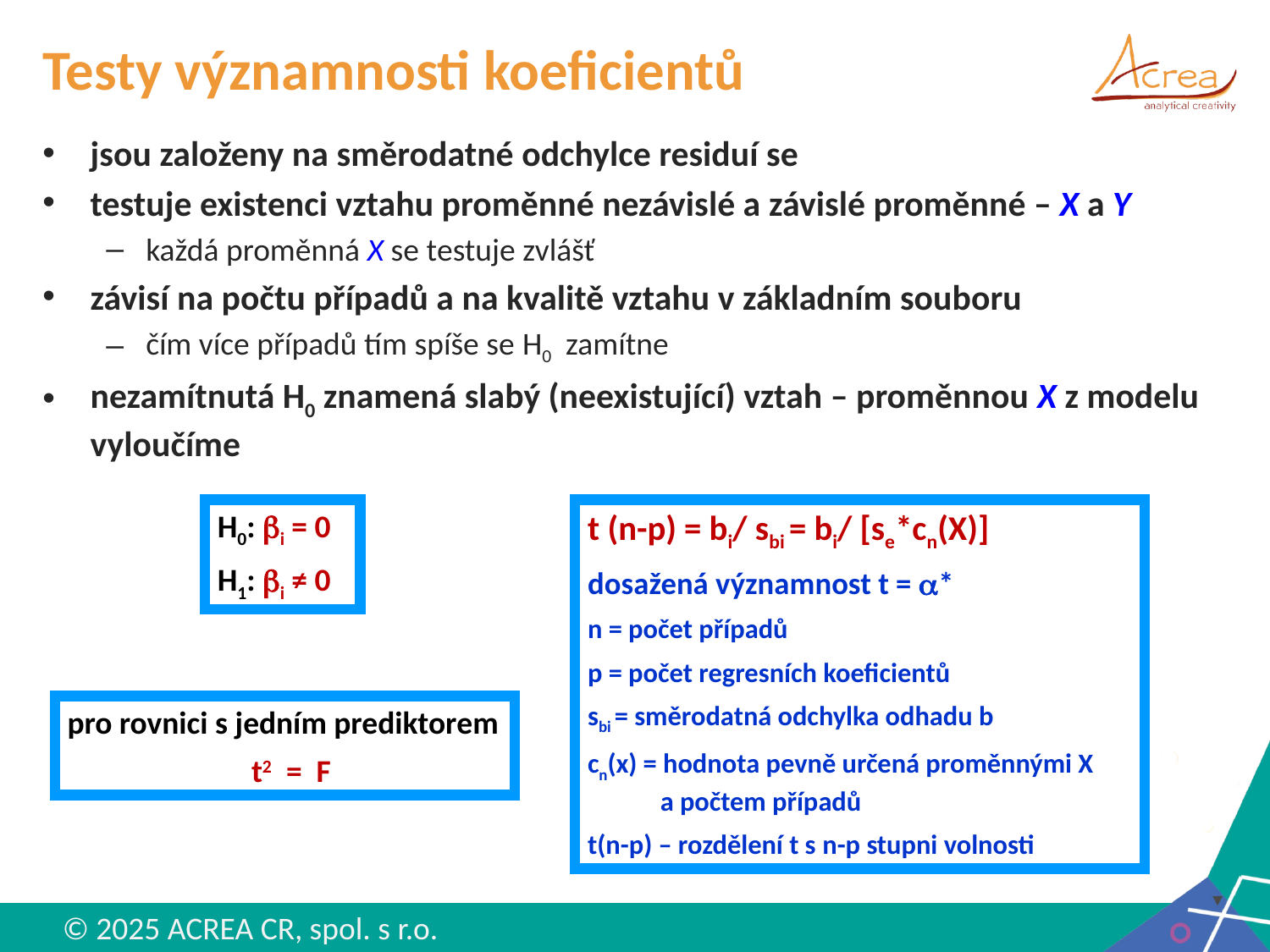

# Testy významnosti koeficientů
jsou založeny na směrodatné odchylce residuí se
testuje existenci vztahu proměnné nezávislé a závislé proměnné – X a Y
každá proměnná X se testuje zvlášť
závisí na počtu případů a na kvalitě vztahu v základním souboru
čím více případů tím spíše se H0  zamítne
nezamítnutá H0 znamená slabý (neexistující) vztah – proměnnou X z modelu vyloučíme

H0: βi = 0
H1: βi ≠ 0
t (n-p) = bi/ sbi = bi/ [se*cn(X)]
dosažená významnost t = α*
n = počet případů
p = počet regresních koeficientů
sbi = směrodatná odchylka odhadu b
cn(x) = hodnota pevně určená proměnnými X      a počtem případů
t(n-p) – rozdělení t s n-p stupni volnosti
pro rovnici s jedním prediktorem
t2  =  F